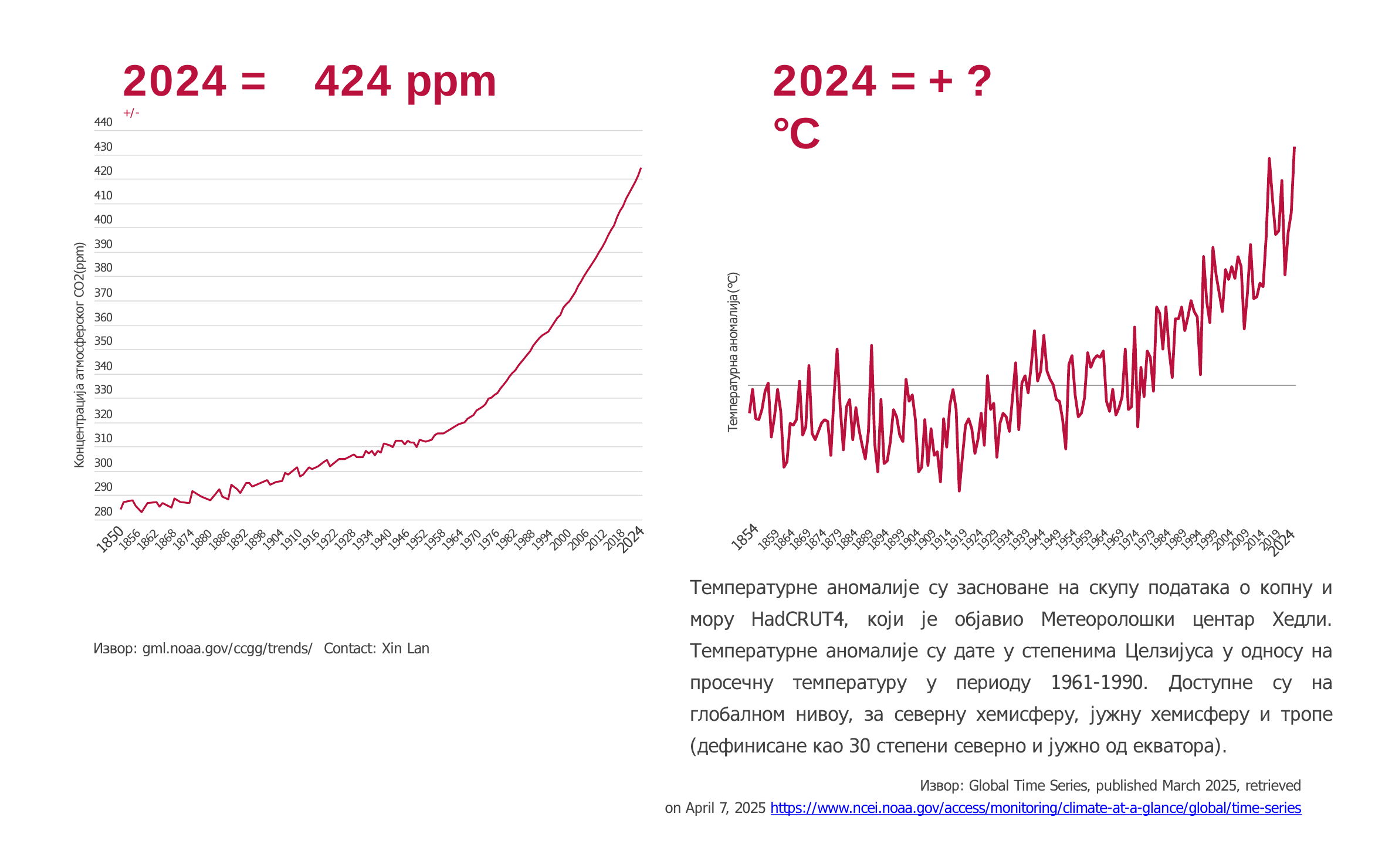

# 2024 = +/-
424 ppm
2024 = + ? °C
440
430
420
410
400
390
380
370
360
350
340
330
320
310
300
290
280

Концентрација атмосферског CO2(ppm)
Температурна аномалија(°C)

1854
1856
1894
1886
1982
1884
1874
1880
1976
1864
1970
1874
2019
2009
1964
1868
1999
1989
1958
1979
1862
1969
1959
1952
1949
1939
1946
1929
1919
1940
1909
1899
1934
1889
1879
1928
1869
1859
2018
1922
2014
2004
2012
1916
1994
1984
2006
1910
1974
1964
2000
1904
1954
1944
1898
1994
1934
1924
1988
1914
1892
1904
2024
1850
2024
Температурне аномалије су засноване на скупу података о копну и мору HadCRUT4, који је објавио Метеоролошки центар Хедли. Температурне аномалије су дате у степенима Целзијуса у односу на просечну температуру у периоду 1961-1990. Доступне су на глобалном нивоу, за северну хемисферу, јужну хемисферу и тропе (дефинисане као 30 степени северно и јужно од екватора).
Извор: gml.noaa.gov/ccgg/trends/ Contact: Xin Lan
Извор: Global Time Series, published March 2025, retrieved on April 7, 2025 https://www.ncei.noaa.gov/access/monitoring/climate-at-a-glance/global/time-series